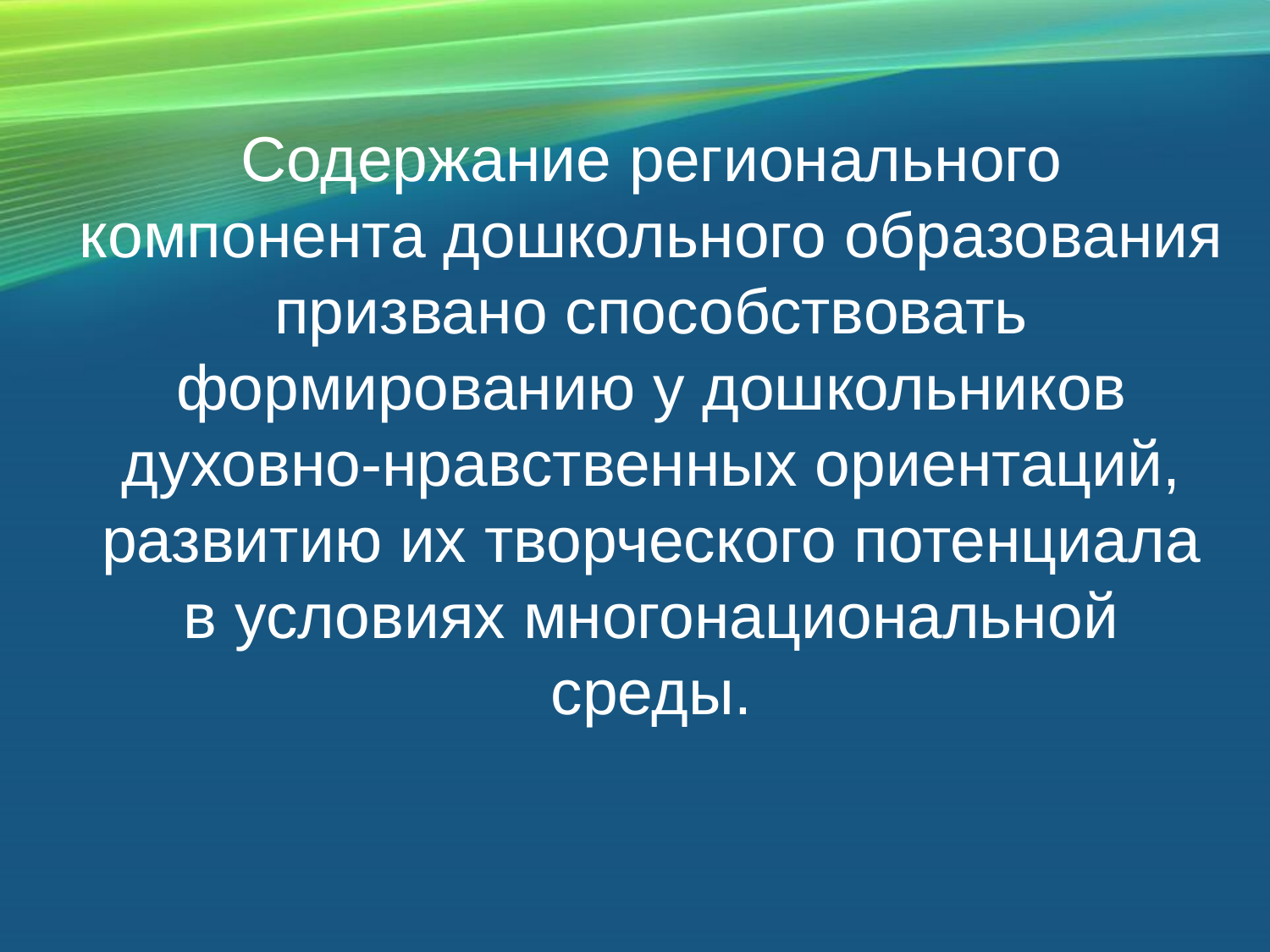

# Содержание регионального компонента дошкольного образования призвано способствовать формированию у дошкольников духовно-нравственных ориентаций, развитию их творческого потенциала в условиях многонациональной среды.